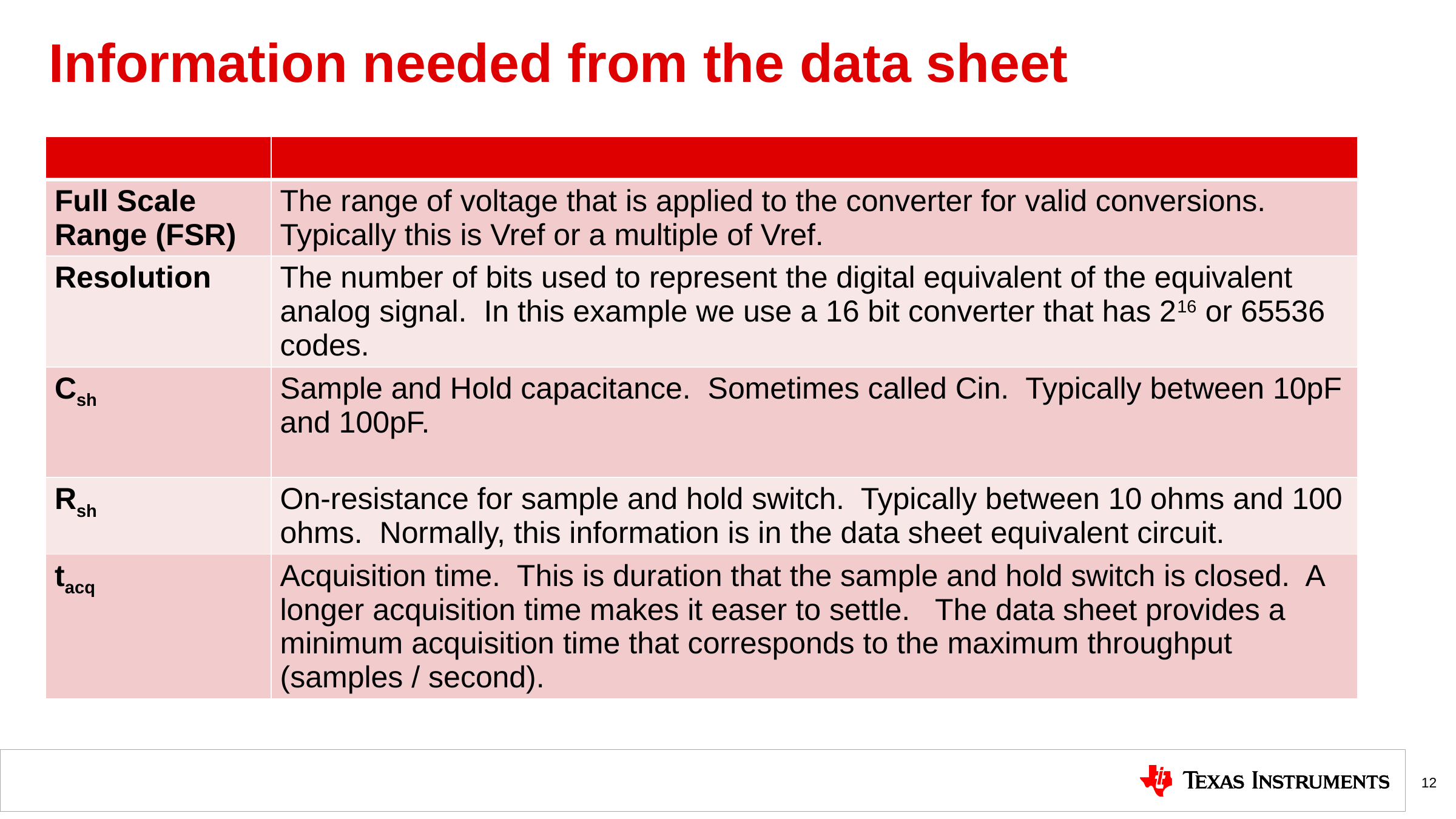

# Information needed from the data sheet
|  |  |
| --- | --- |
| Full Scale Range (FSR) | The range of voltage that is applied to the converter for valid conversions. Typically this is Vref or a multiple of Vref. |
| Resolution | The number of bits used to represent the digital equivalent of the equivalent analog signal. In this example we use a 16 bit converter that has 216 or 65536 codes. |
| Csh | Sample and Hold capacitance. Sometimes called Cin. Typically between 10pF and 100pF. |
| Rsh | On-resistance for sample and hold switch. Typically between 10 ohms and 100 ohms. Normally, this information is in the data sheet equivalent circuit. |
| tacq | Acquisition time. This is duration that the sample and hold switch is closed. A longer acquisition time makes it easer to settle. The data sheet provides a minimum acquisition time that corresponds to the maximum throughput (samples / second). |
12